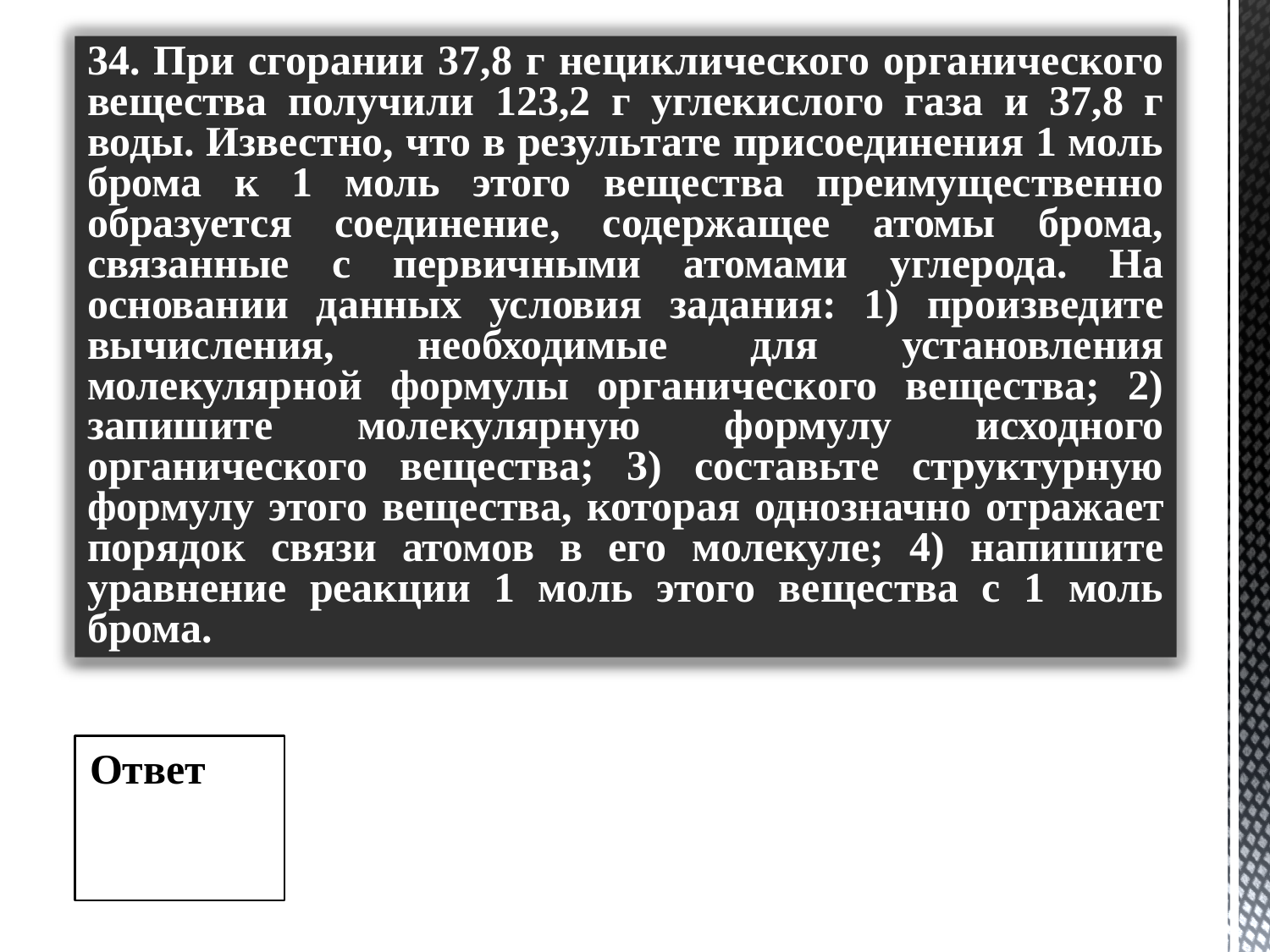

34. При сгорании 37,8 г нециклического органического вещества получили 123,2 г углекислого газа и 37,8 г воды. Известно, что в результате присоединения 1 моль брома к 1 моль этого вещества преимущественно образуется соединение, содержащее атомы брома, связанные с первичными атомами углерода. На основании данных условия задания: 1) произведите вычисления, необходимые для установления молекулярной формулы органического вещества; 2) запишите молекулярную формулу исходного органического вещества; 3) составьте структурную формулу этого вещества, которая однозначно отражает порядок связи атомов в его молекуле; 4) напишите уравнение реакции 1 моль этого вещества с 1 моль брома.
Ответ